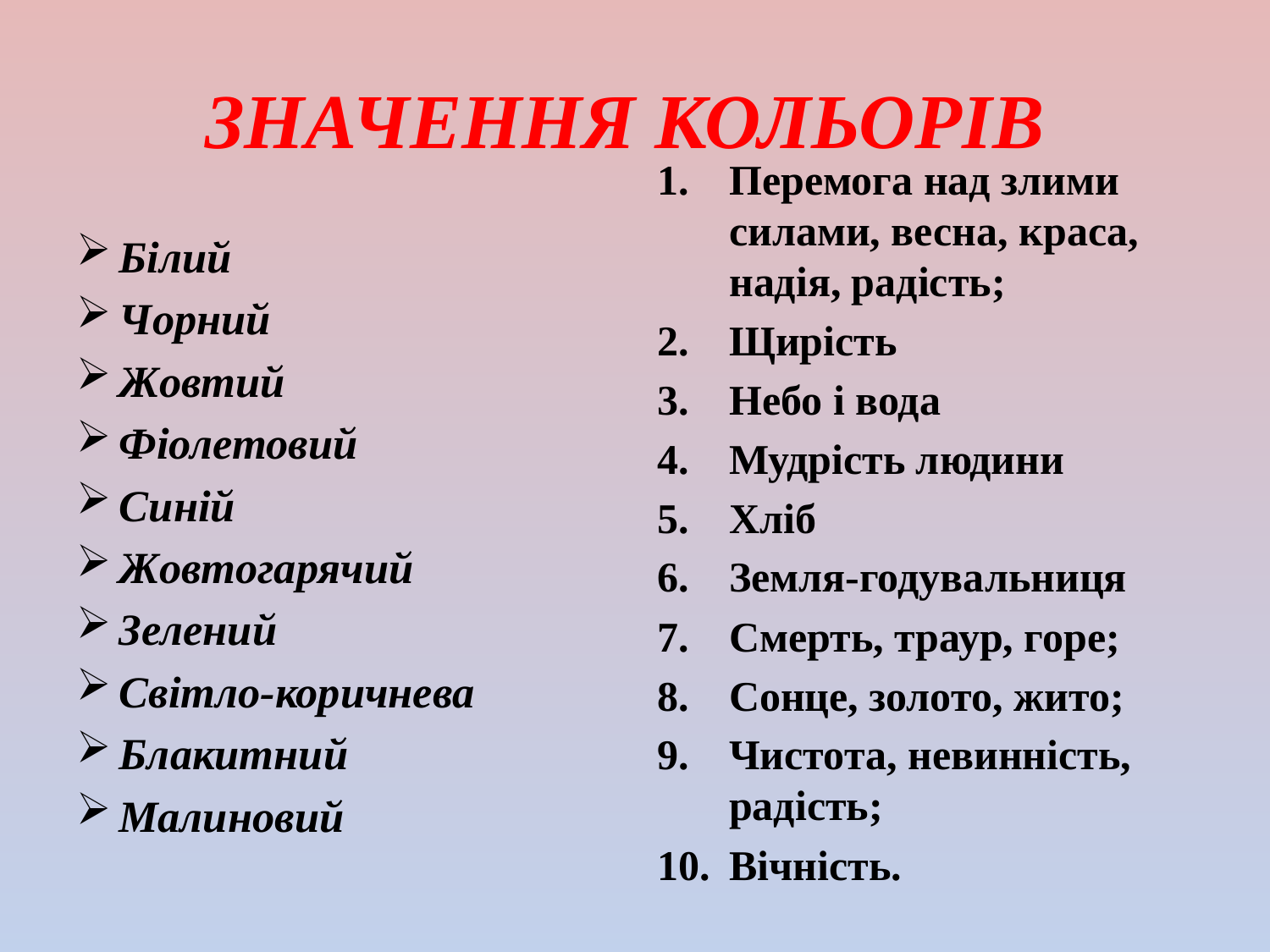

# ЗНАЧЕННЯ КОЛЬОРІВ
Перемога над злими силами, весна, краса, надія, радість;
Щирість
Небо і вода
Мудрість людини
Хліб
Земля-годувальниця
Смерть, траур, горе;
Сонце, золото, жито;
Чистота, невинність, радість;
Вічність.
Білий
Чорний
Жовтий
Фіолетовий
Синій
Жовтогарячий
Зелений
Світло-коричнева
Блакитний
Малиновий